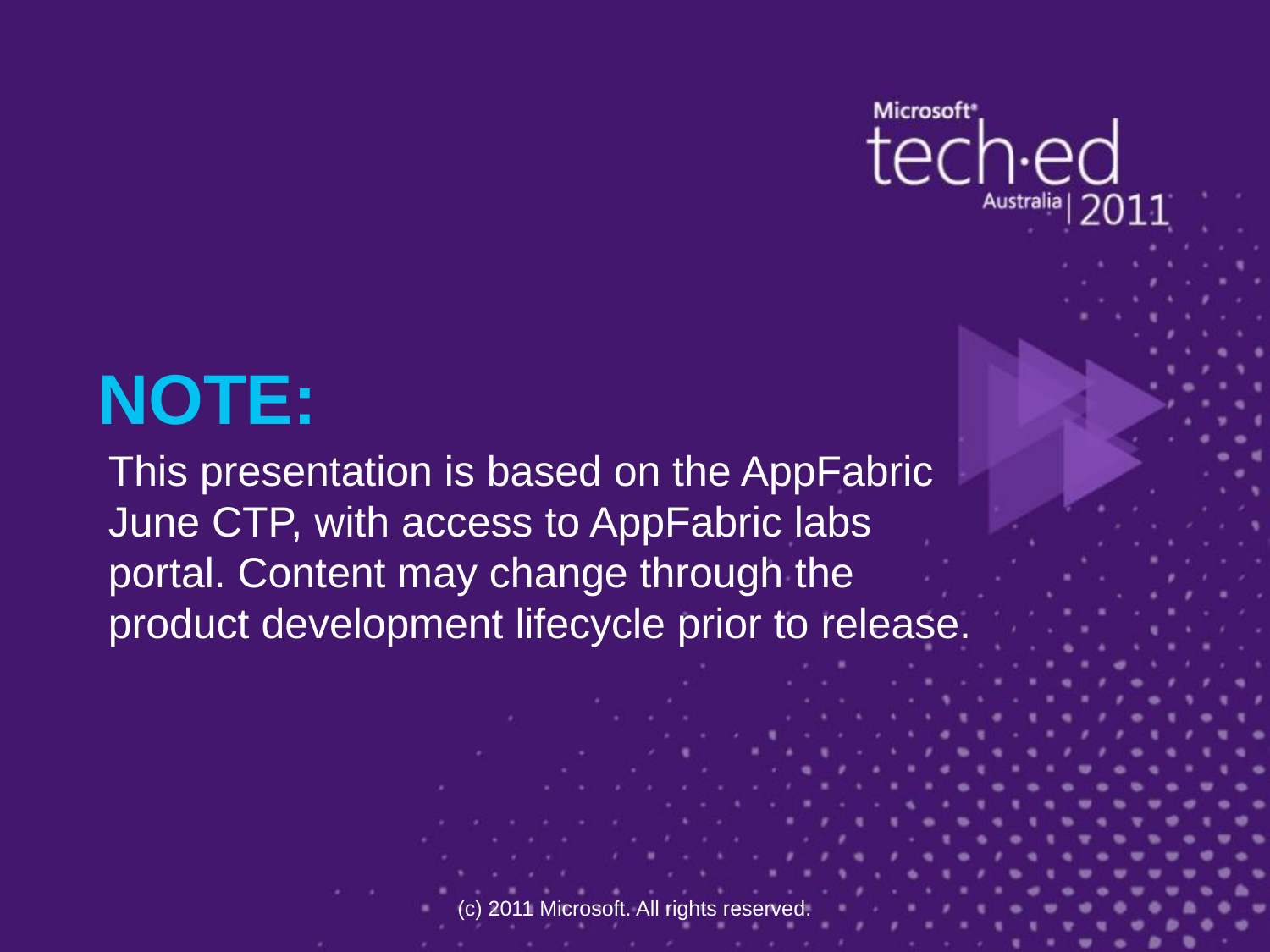

# Note:
This presentation is based on the AppFabric June CTP, with access to AppFabric labs portal. Content may change through the product development lifecycle prior to release.
(c) 2011 Microsoft. All rights reserved.